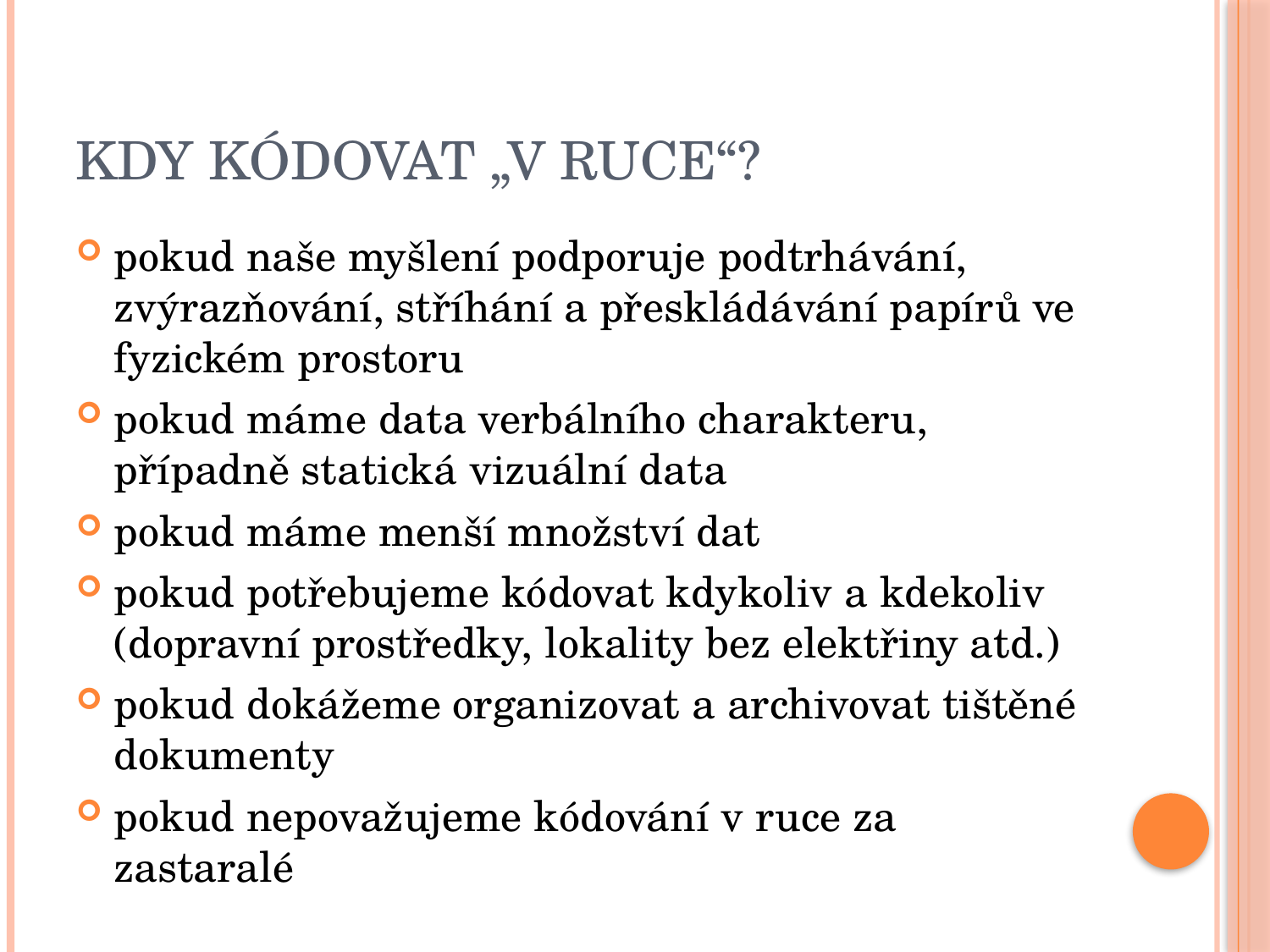

# Kdy kódovat „v ruce“?
pokud naše myšlení podporuje podtrhávání, zvýrazňování, stříhání a přeskládávání papírů ve fyzickém prostoru
pokud máme data verbálního charakteru, případně statická vizuální data
pokud máme menší množství dat
pokud potřebujeme kódovat kdykoliv a kdekoliv (dopravní prostředky, lokality bez elektřiny atd.)
pokud dokážeme organizovat a archivovat tištěné dokumenty
pokud nepovažujeme kódování v ruce za zastaralé